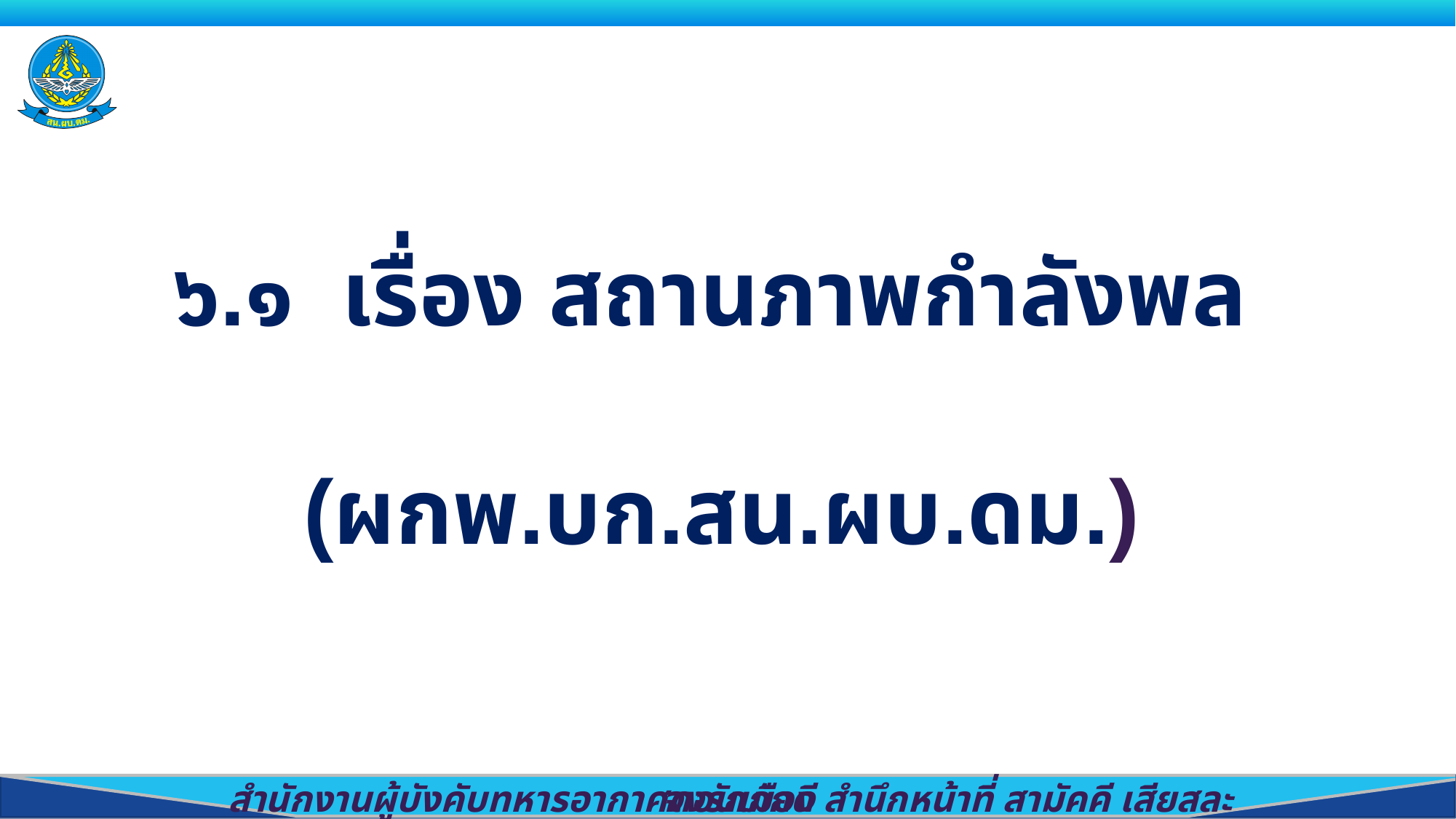

๖.๑  เรื่อง สถานภาพกำลังพล
(ผกพ.บก.สน.ผบ.ดม.)